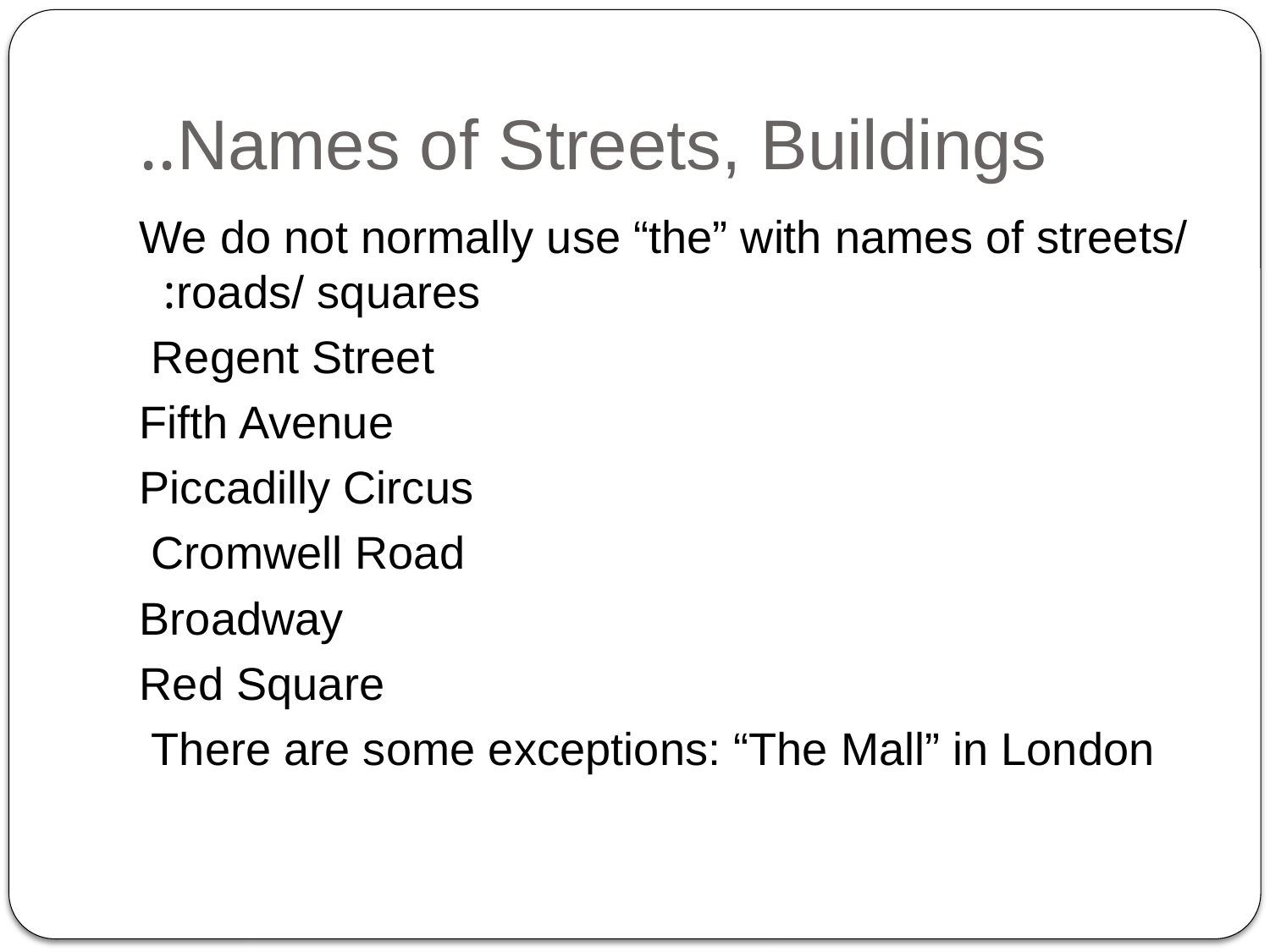

# Names of Streets, Buildings..
We do not normally use “the” with names of streets/ roads/ squares:
Regent Street
Fifth Avenue
Piccadilly Circus
Cromwell Road
Broadway
Red Square
There are some exceptions: “The Mall” in London